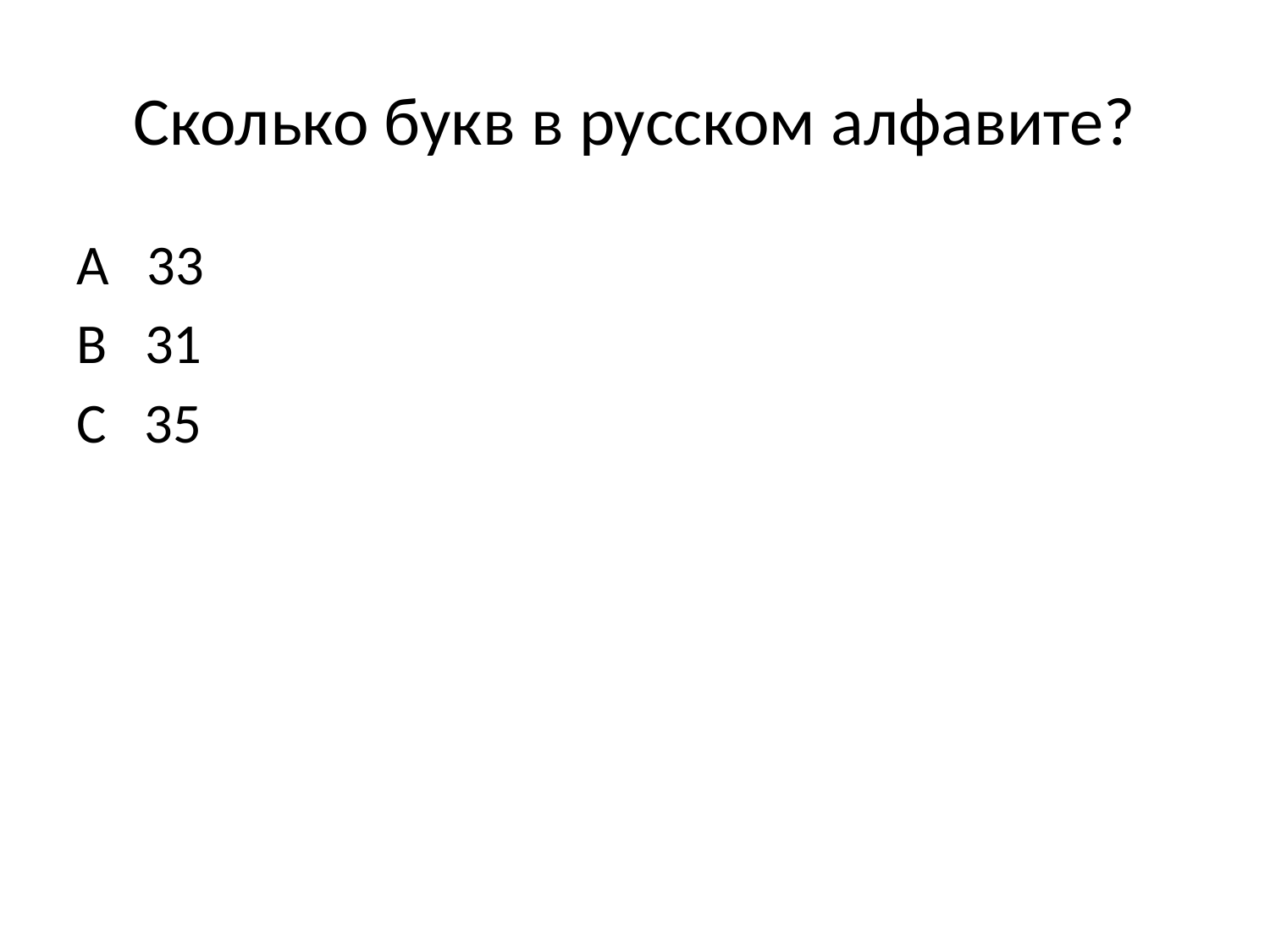

# Сколько букв в русском алфавите?
А   33
В   31
С   35